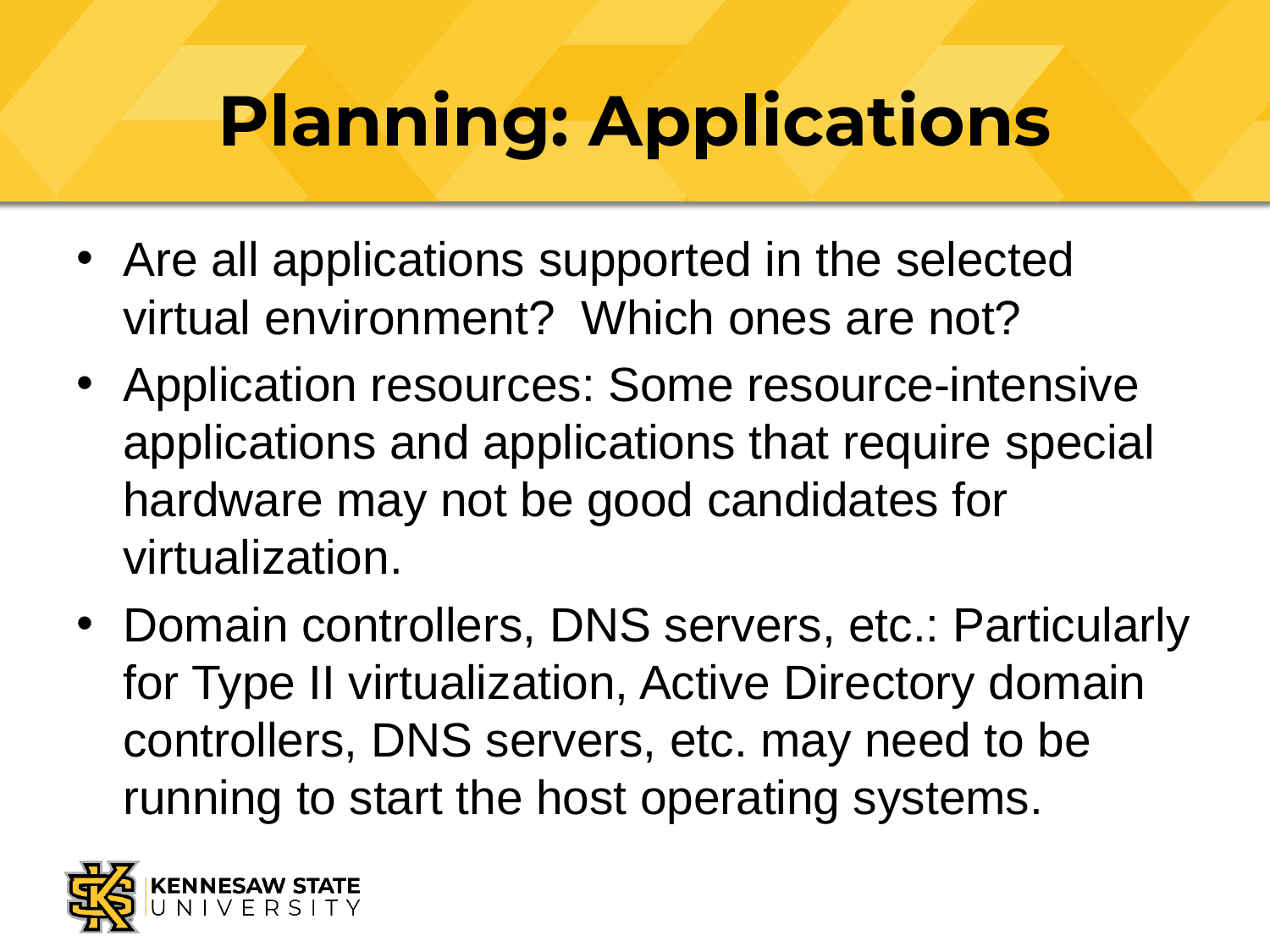

# Planning: Applications
Are all applications supported in the selected virtual environment?  Which ones are not?
Application resources: Some resource-intensive applications and applications that require special hardware may not be good candidates for virtualization.
Domain controllers, DNS servers, etc.: Particularly for Type II virtualization, Active Directory domain controllers, DNS servers, etc. may need to be running to start the host operating systems.